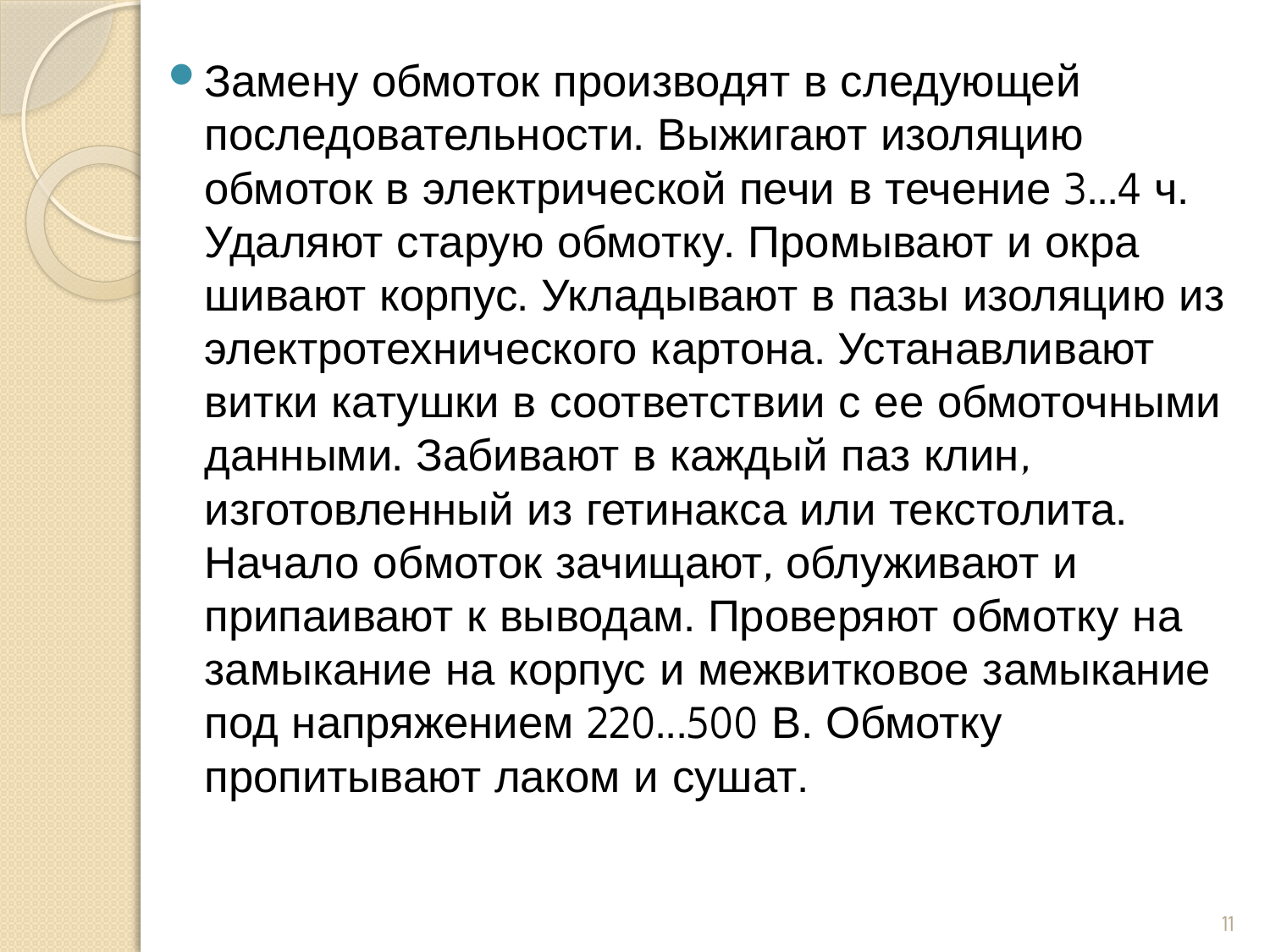

Замену обмоток производят в следующей последователь­ности. Выжигают изоляцию обмоток в электрической печи в течение 3...4 ч. Удаляют старую обмотку. Промывают и окра­шивают корпус. Укладывают в пазы изоляцию из электротех­нического картона. Устанавливают витки катушки в соответ­ствии с ее обмоточными данными. Забивают в каждый паз клин, изготовленный из гетинакса или текстолита. Начало об­моток зачищают, облуживают и припаивают к выводам. Про­веряют обмотку на замыкание на корпус и межвитковое замы­кание под напряжением 220...500 В. Обмотку пропитывают лаком и сушат.

11